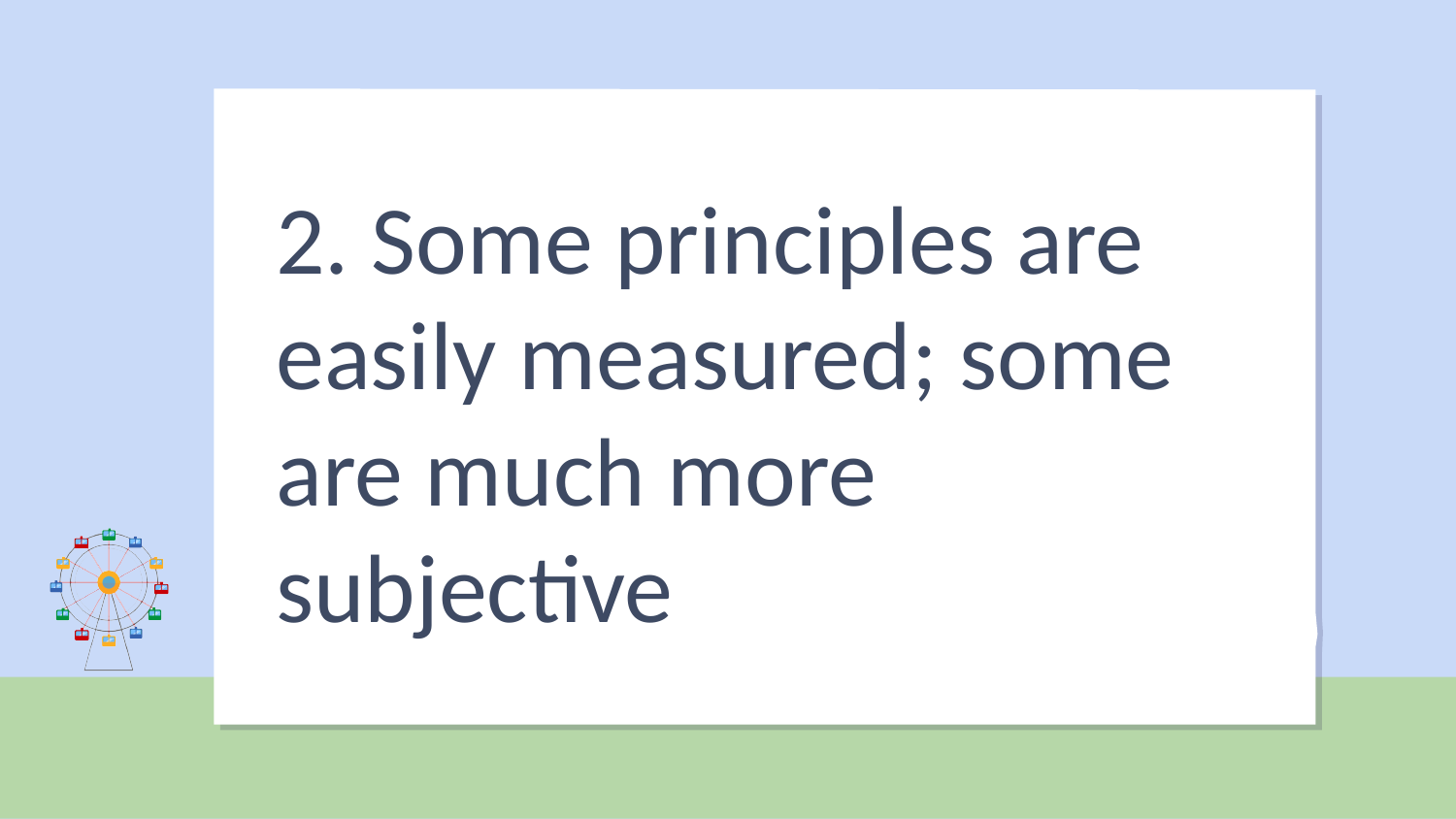

# 2. Some principles are easily measured; some are much more subjective